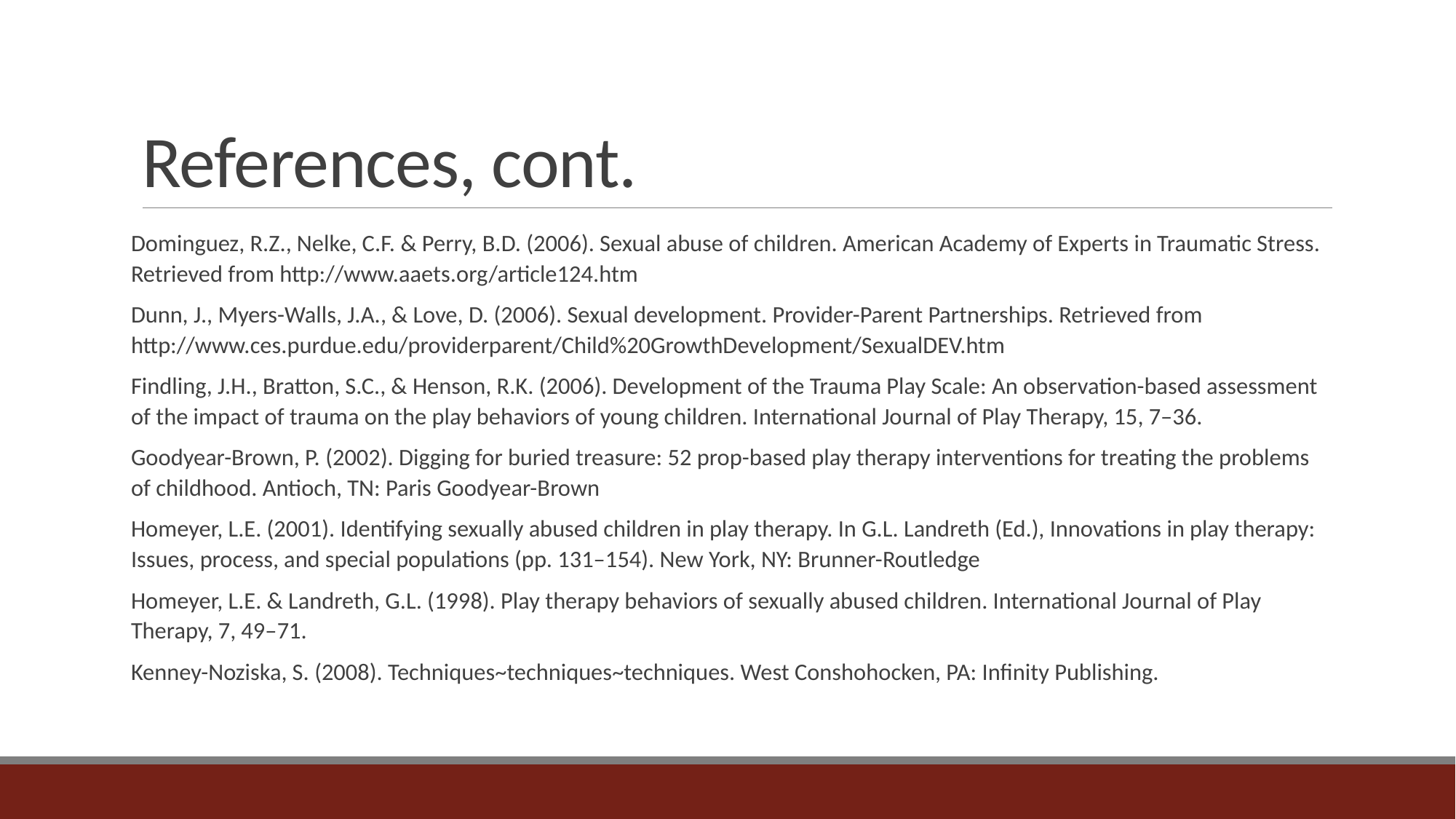

# References, cont.
Dominguez, R.Z., Nelke, C.F. & Perry, B.D. (2006). Sexual abuse of children. American Academy of Experts in Traumatic Stress. Retrieved from http://www.aaets.org/article124.htm
Dunn, J., Myers-Walls, J.A., & Love, D. (2006). Sexual development. Provider-Parent Partnerships. Retrieved from http://www.ces.purdue.edu/providerparent/Child%20GrowthDevelopment/SexualDEV.htm
Findling, J.H., Bratton, S.C., & Henson, R.K. (2006). Development of the Trauma Play Scale: An observation-based assessment of the impact of trauma on the play behaviors of young children. International Journal of Play Therapy, 15, 7–36.
Goodyear-Brown, P. (2002). Digging for buried treasure: 52 prop-based play therapy interventions for treating the problems of childhood. Antioch, TN: Paris Goodyear-Brown
Homeyer, L.E. (2001). Identifying sexually abused children in play therapy. In G.L. Landreth (Ed.), Innovations in play therapy: Issues, process, and special populations (pp. 131–154). New York, NY: Brunner-Routledge
Homeyer, L.E. & Landreth, G.L. (1998). Play therapy behaviors of sexually abused children. International Journal of Play Therapy, 7, 49–71.
Kenney-Noziska, S. (2008). Techniques~techniques~techniques. West Conshohocken, PA: Infinity Publishing.